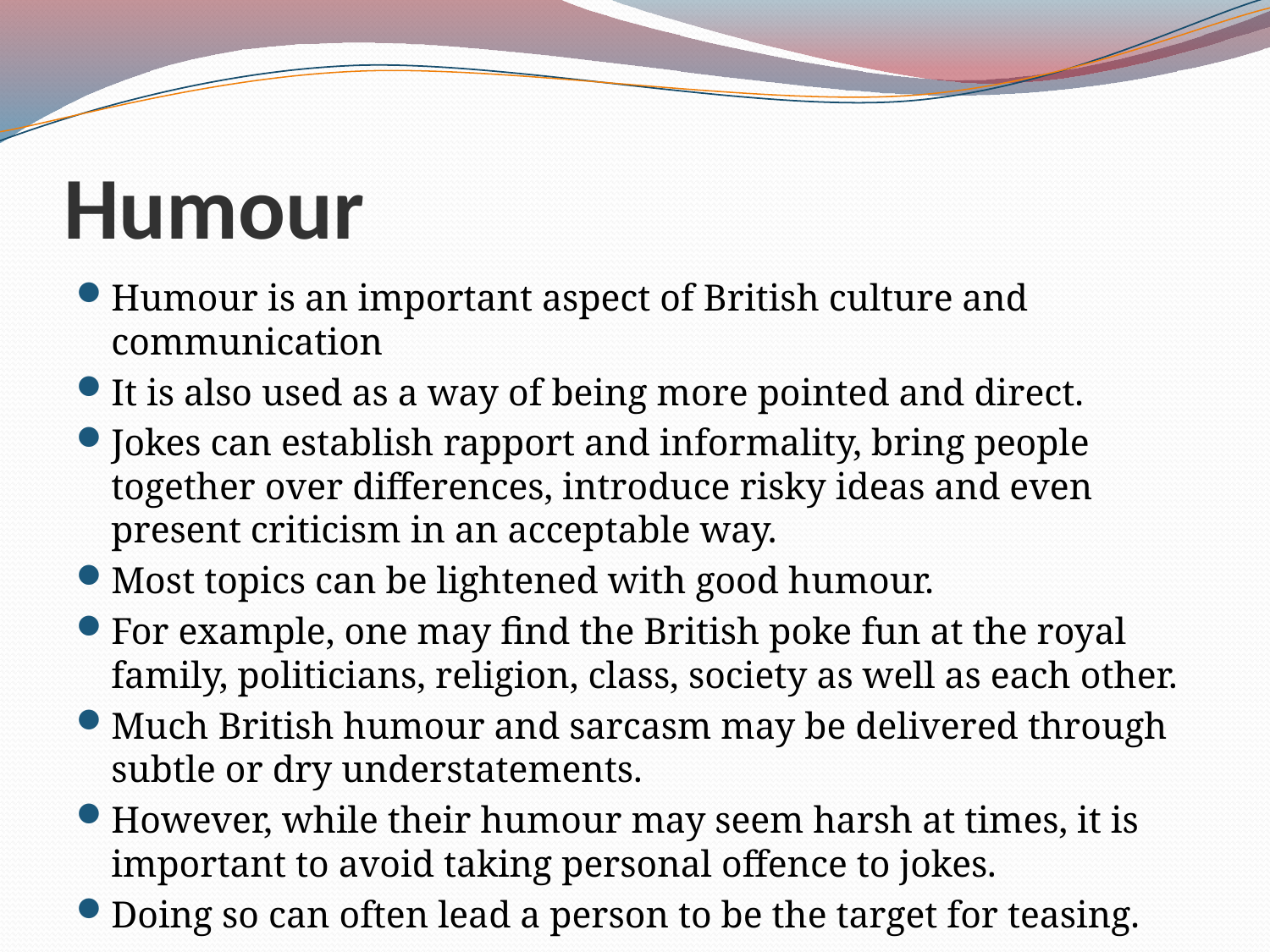

# Humour
Humour is an important aspect of British culture and communication
It is also used as a way of being more pointed and direct.
Jokes can establish rapport and informality, bring people together over differences, introduce risky ideas and even present criticism in an acceptable way.
Most topics can be lightened with good humour.
For example, one may find the British poke fun at the royal family, politicians, religion, class, society as well as each other.
Much British humour and sarcasm may be delivered through subtle or dry understatements.
However, while their humour may seem harsh at times, it is important to avoid taking personal offence to jokes.
Doing so can often lead a person to be the target for teasing.